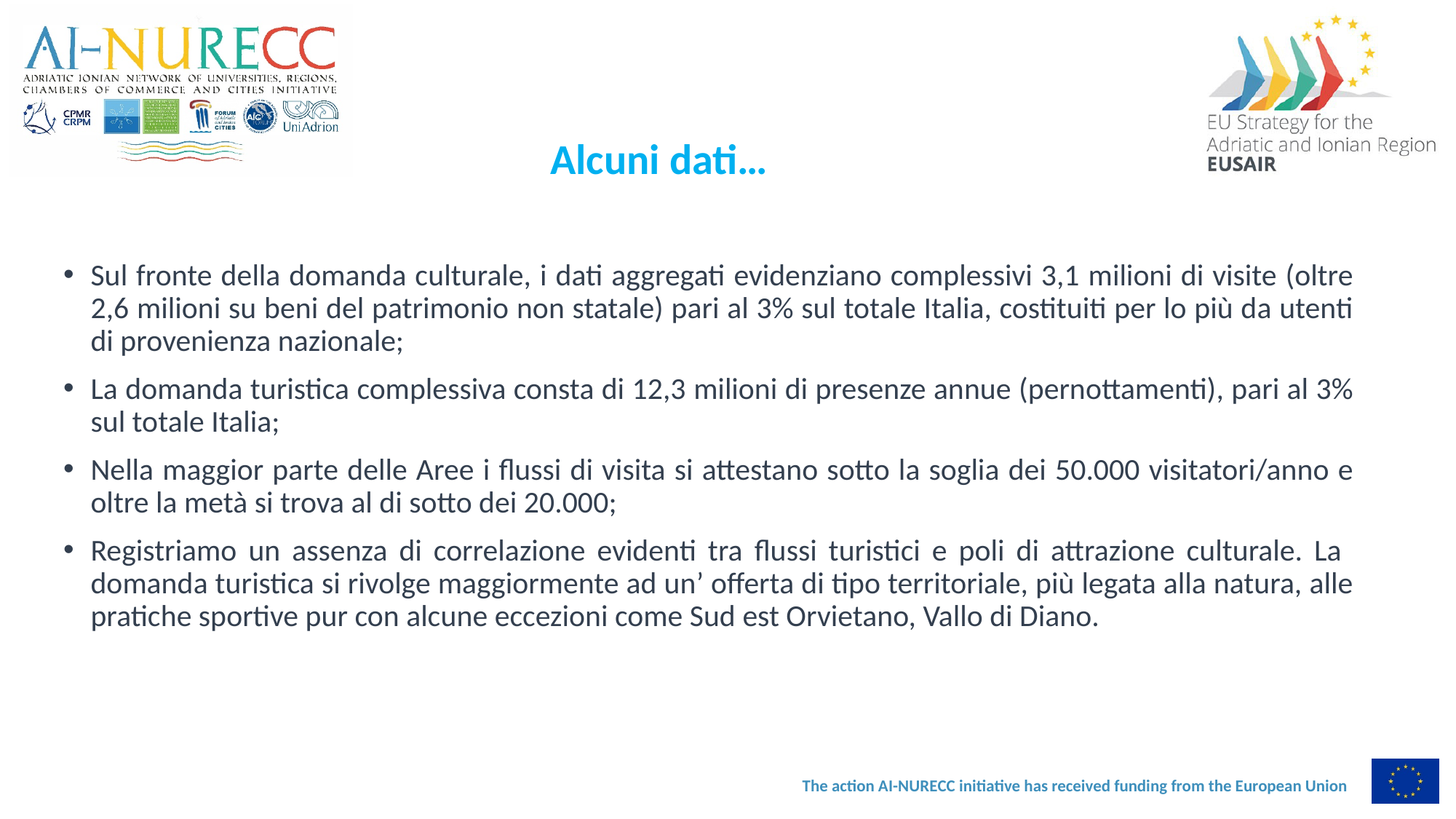

Alcuni dati…
Sul fronte della domanda culturale, i dati aggregati evidenziano complessivi 3,1 milioni di visite (oltre 2,6 milioni su beni del patrimonio non statale) pari al 3% sul totale Italia, costituiti per lo più da utenti di provenienza nazionale;
La domanda turistica complessiva consta di 12,3 milioni di presenze annue (pernottamenti), pari al 3% sul totale Italia;
Nella maggior parte delle Aree i flussi di visita si attestano sotto la soglia dei 50.000 visitatori/anno e oltre la metà si trova al di sotto dei 20.000;
Registriamo un assenza di correlazione evidenti tra flussi turistici e poli di attrazione culturale. La  domanda turistica si rivolge maggiormente ad un’ offerta di tipo territoriale, più legata alla natura, alle pratiche sportive pur con alcune eccezioni come Sud est Orvietano, Vallo di Diano.